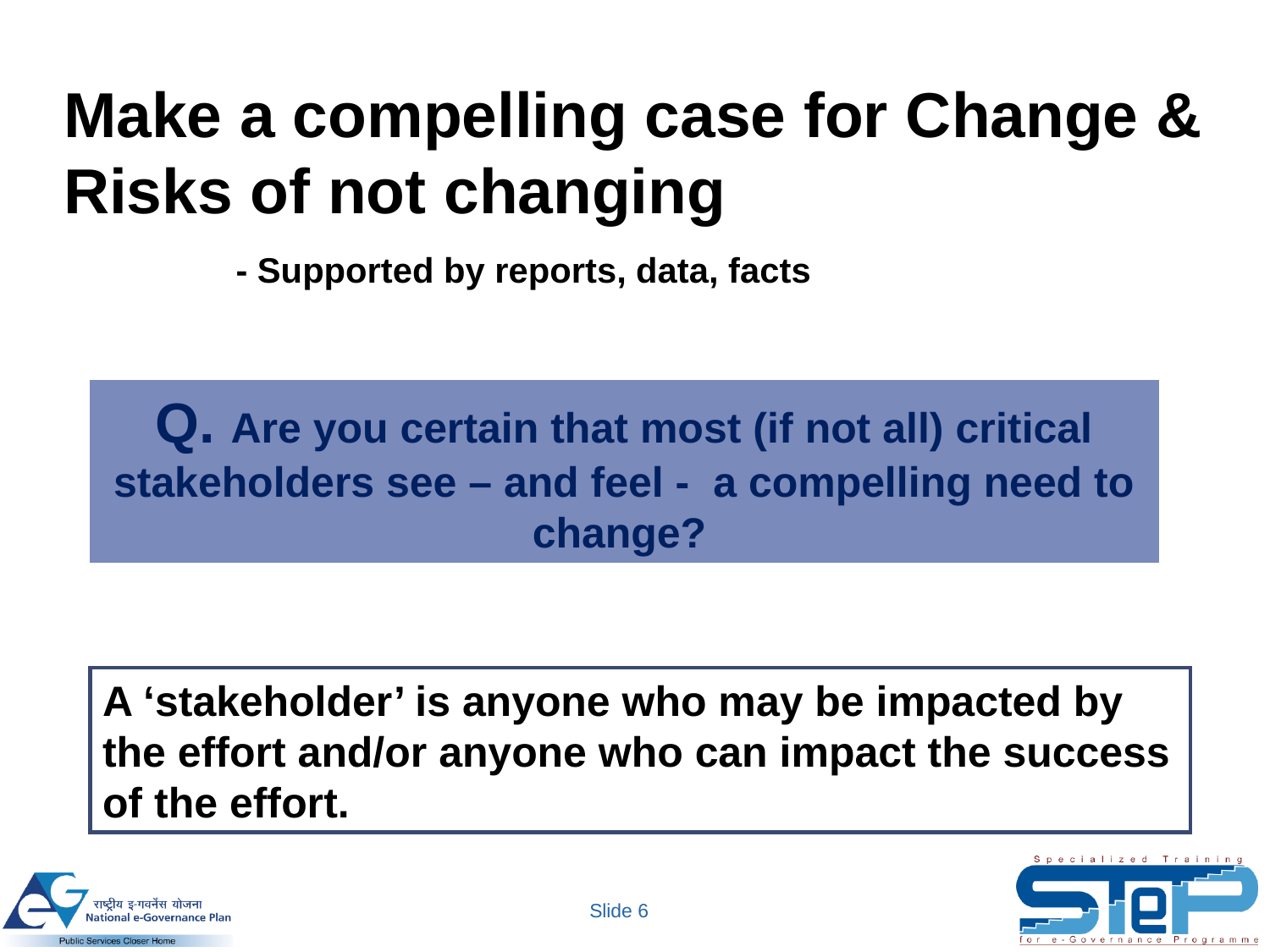

Make a compelling case for Change & Risks of not changing
           - Supported by reports, data, facts
Q. Are you certain that most (if not all) critical stakeholders see – and feel -  a compelling need to change?
A ‘stakeholder’ is anyone who may be impacted by the effort and/or anyone who can impact the success of the effort.